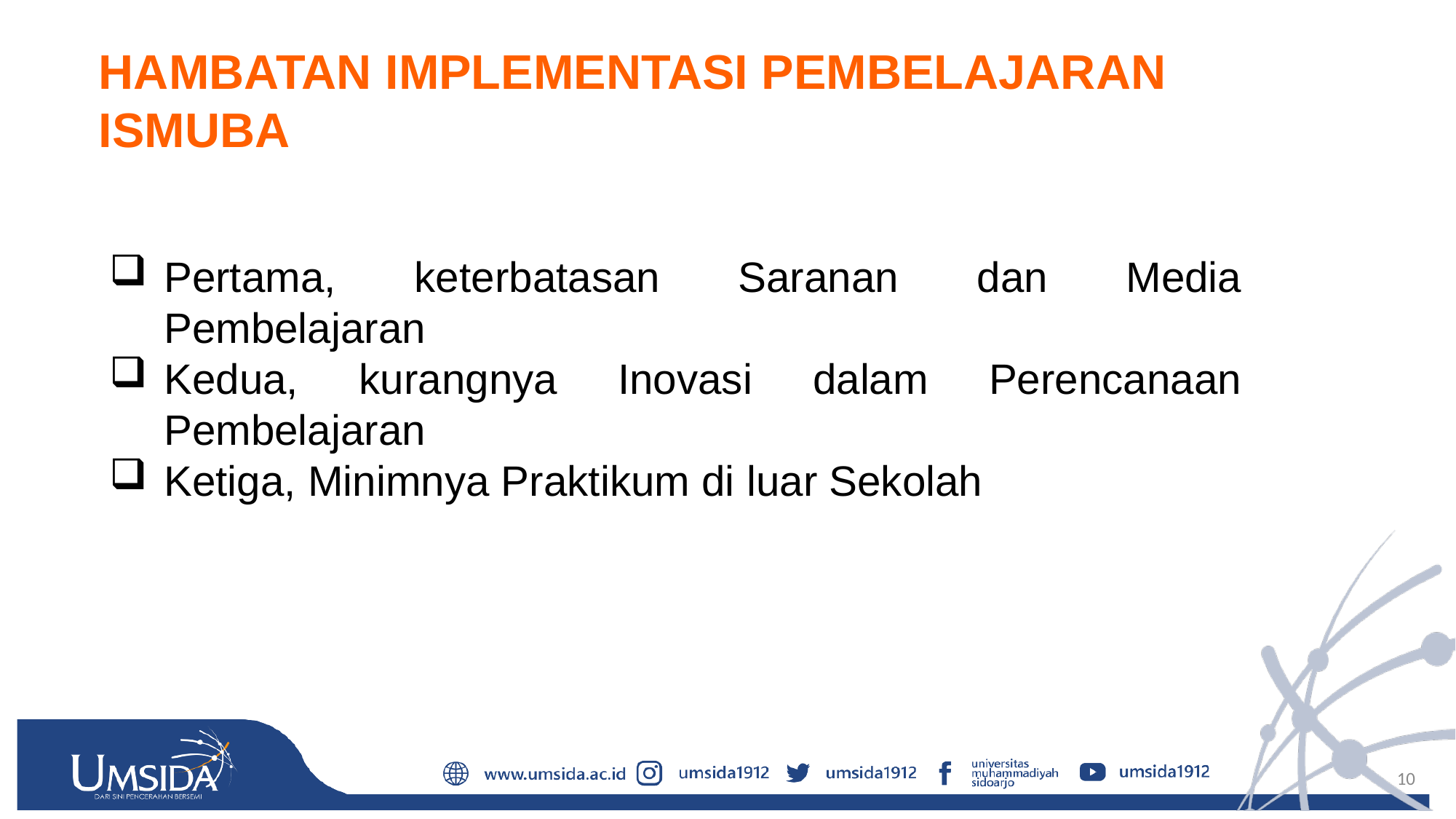

HAMBATAN IMPLEMENTASI PEMBELAJARAN
ISMUBA
Pertama, keterbatasan Saranan dan Media Pembelajaran
Kedua, kurangnya Inovasi dalam Perencanaan Pembelajaran
Ketiga, Minimnya Praktikum di luar Sekolah